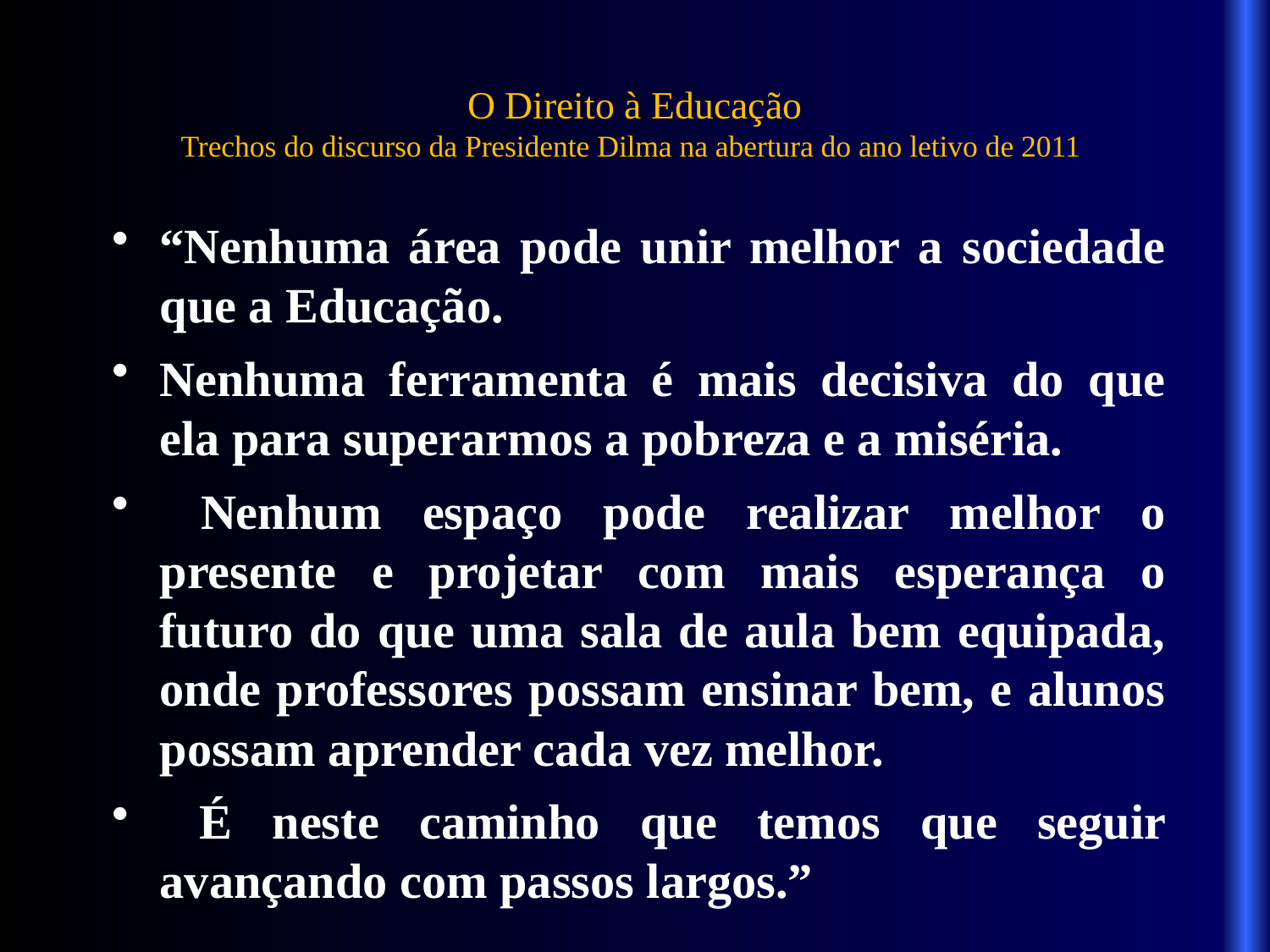

# O Direito à Educação Trechos do discurso da Presidente Dilma na abertura do ano letivo de 2011
“Nenhuma área pode unir melhor a sociedade que a Educação.
Nenhuma ferramenta é mais decisiva do que ela para superarmos a pobreza e a miséria.
 Nenhum espaço pode realizar melhor o presente e projetar com mais esperança o futuro do que uma sala de aula bem equipada, onde professores possam ensinar bem, e alunos possam aprender cada vez melhor.
 É neste caminho que temos que seguir avançando com passos largos.”